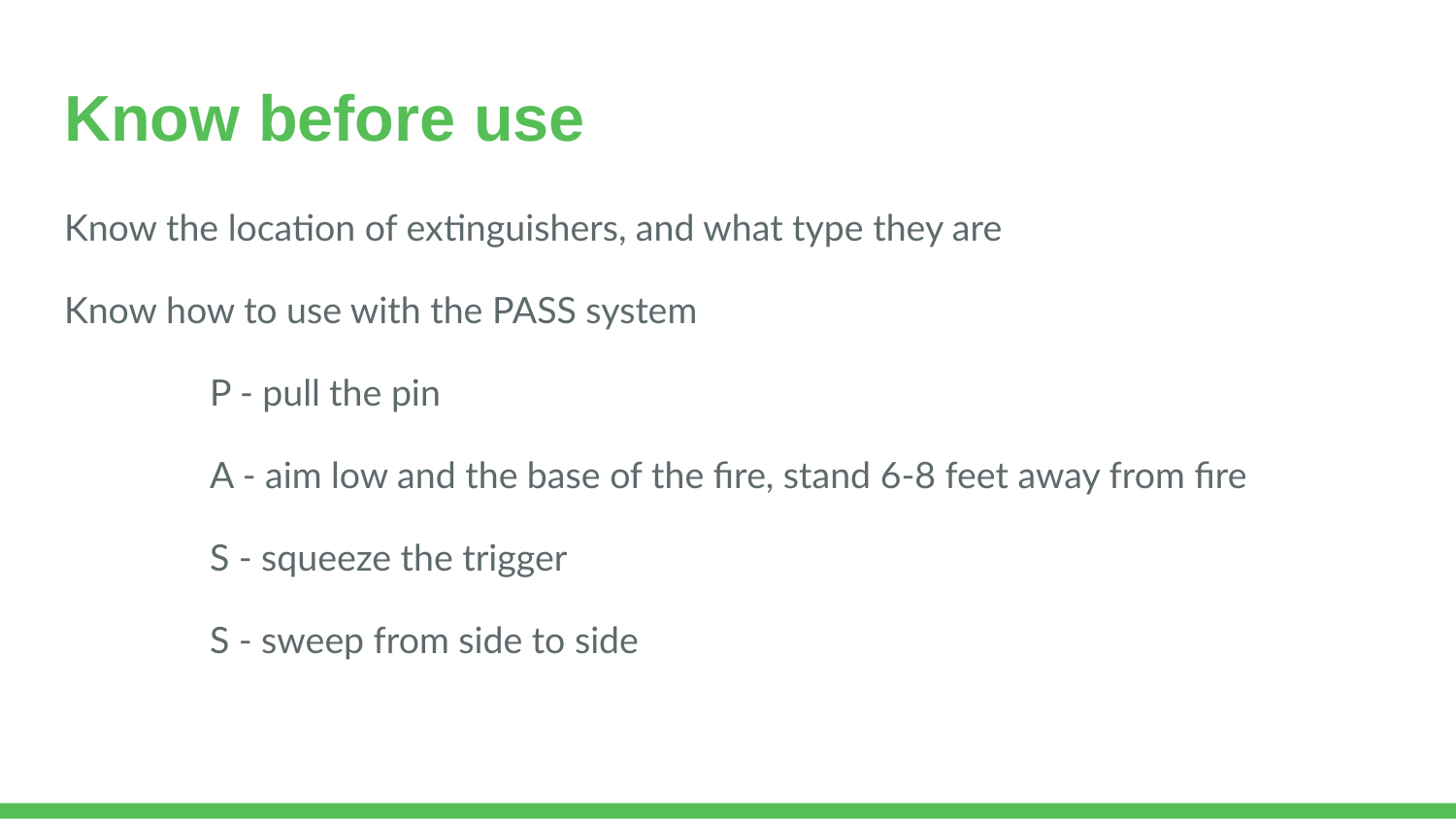

# Know before use
Know the location of extinguishers, and what type they are
Know how to use with the PASS system
	P - pull the pin
	A - aim low and the base of the fire, stand 6-8 feet away from fire
	S - squeeze the trigger
	S - sweep from side to side